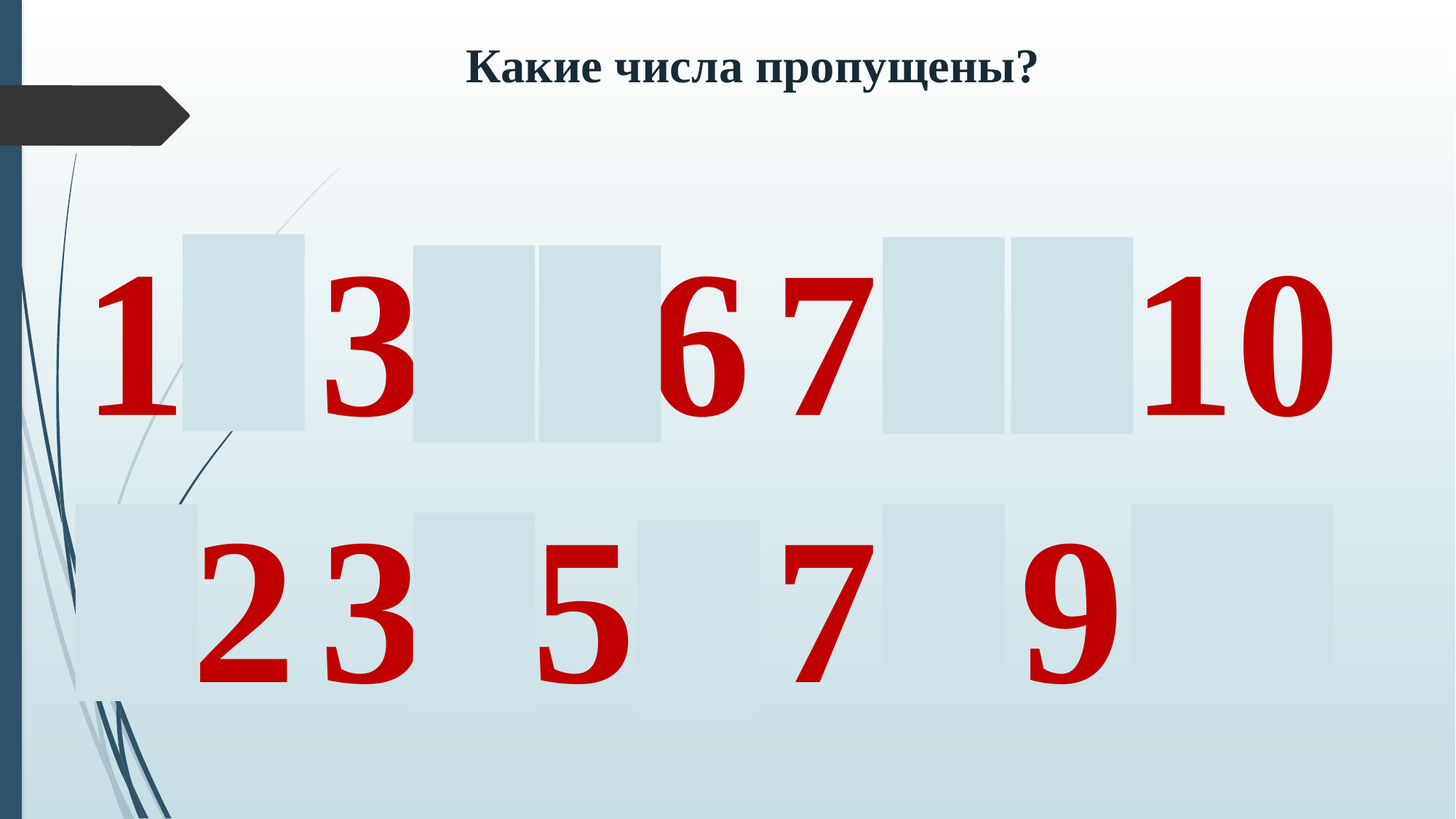

Какие числа пропущены?
10
8
9
6
7
4
5
3
2
1

10
8
9
6
7
4
5
3
2
1